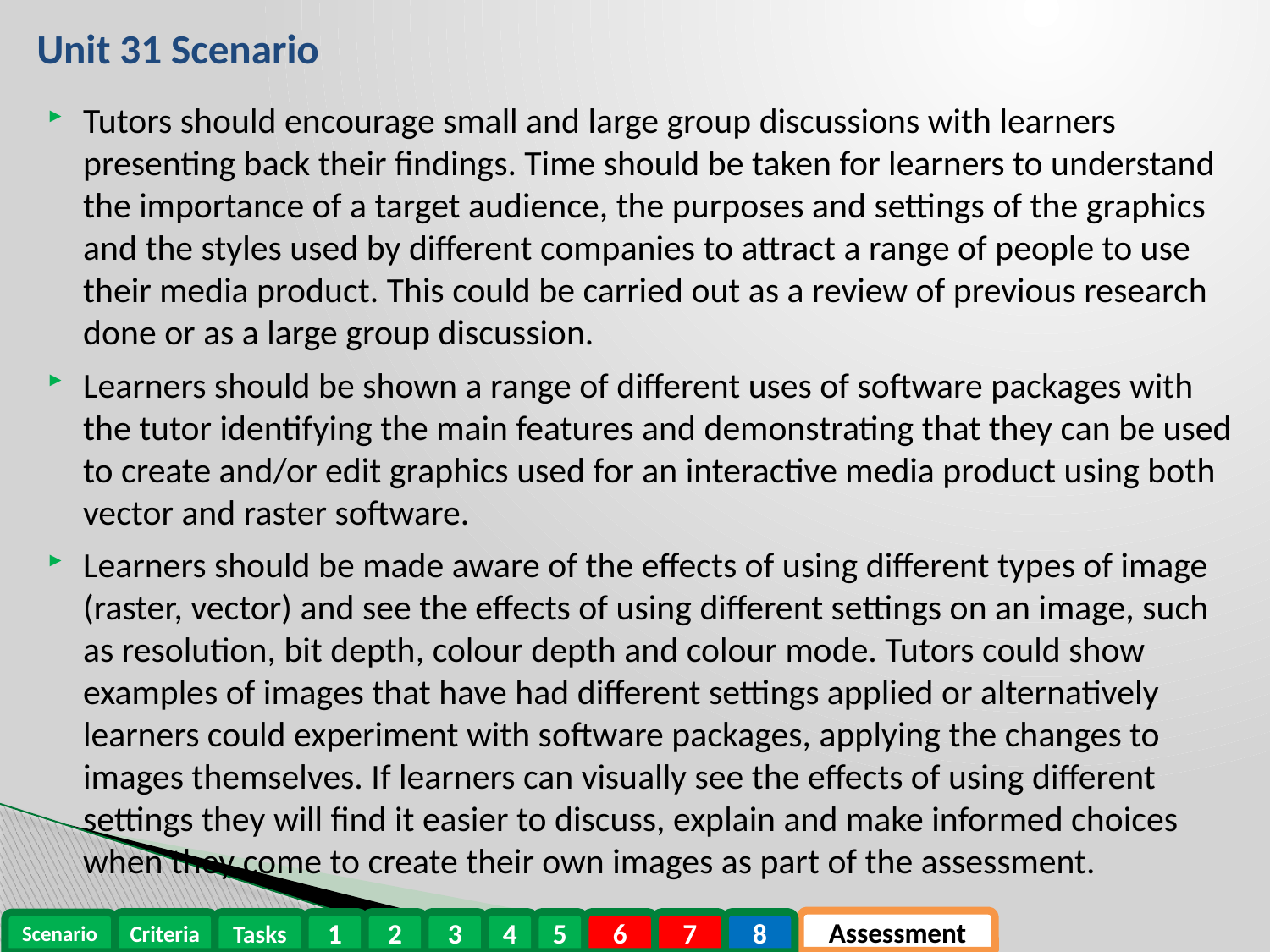

# Unit 31 Scenario
Tutors should encourage small and large group discussions with learners presenting back their findings. Time should be taken for learners to understand the importance of a target audience, the purposes and settings of the graphics and the styles used by different companies to attract a range of people to use their media product. This could be carried out as a review of previous research done or as a large group discussion.
Learners should be shown a range of different uses of software packages with the tutor identifying the main features and demonstrating that they can be used to create and/or edit graphics used for an interactive media product using both vector and raster software.
Learners should be made aware of the effects of using different types of image (raster, vector) and see the effects of using different settings on an image, such as resolution, bit depth, colour depth and colour mode. Tutors could show examples of images that have had different settings applied or alternatively learners could experiment with software packages, applying the changes to images themselves. If learners can visually see the effects of using different settings they will find it easier to discuss, explain and make informed choices when they come to create their own images as part of the assessment.